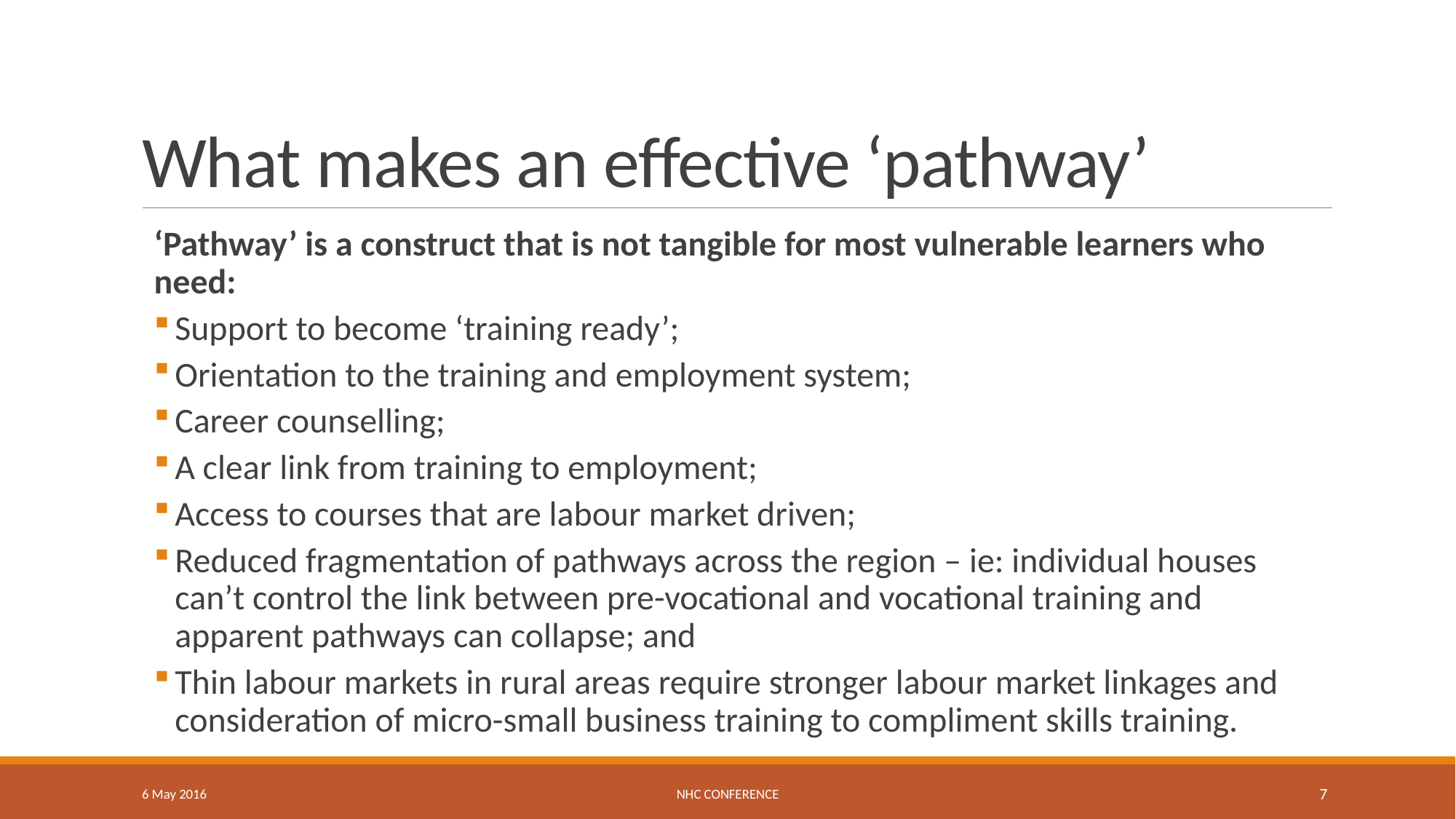

# What makes an effective ‘pathway’
‘Pathway’ is a construct that is not tangible for most vulnerable learners who need:
Support to become ‘training ready’;
Orientation to the training and employment system;
Career counselling;
A clear link from training to employment;
Access to courses that are labour market driven;
Reduced fragmentation of pathways across the region – ie: individual houses can’t control the link between pre-vocational and vocational training and apparent pathways can collapse; and
Thin labour markets in rural areas require stronger labour market linkages and consideration of micro-small business training to compliment skills training.
6 May 2016
NHC Conference
7